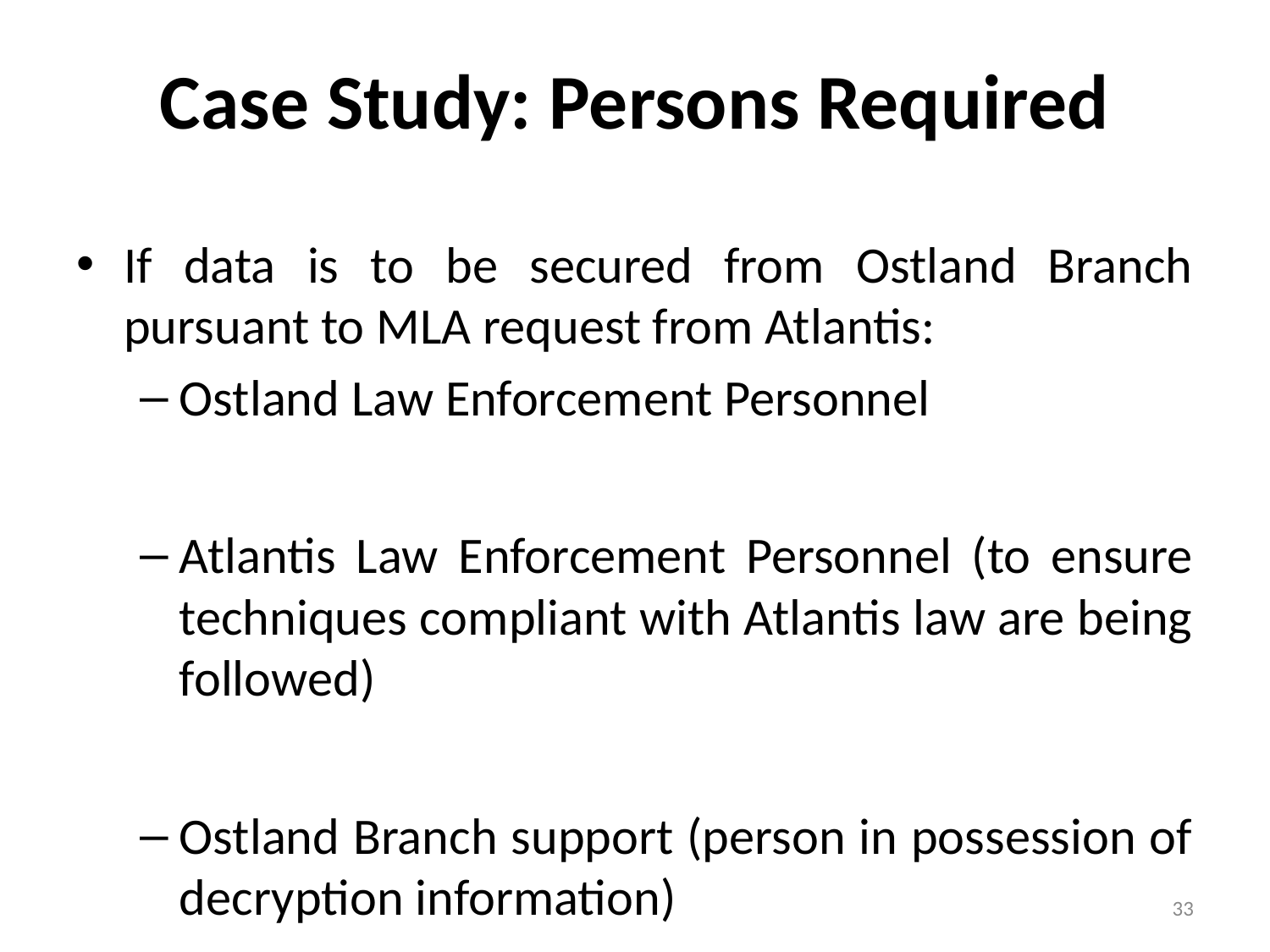

# Case Study: Persons Required
If data is to be secured from Ostland Branch pursuant to MLA request from Atlantis:
Ostland Law Enforcement Personnel

Atlantis Law Enforcement Personnel (to ensure techniques compliant with Atlantis law are being followed)

Ostland Branch support (person in possession of decryption information)
33